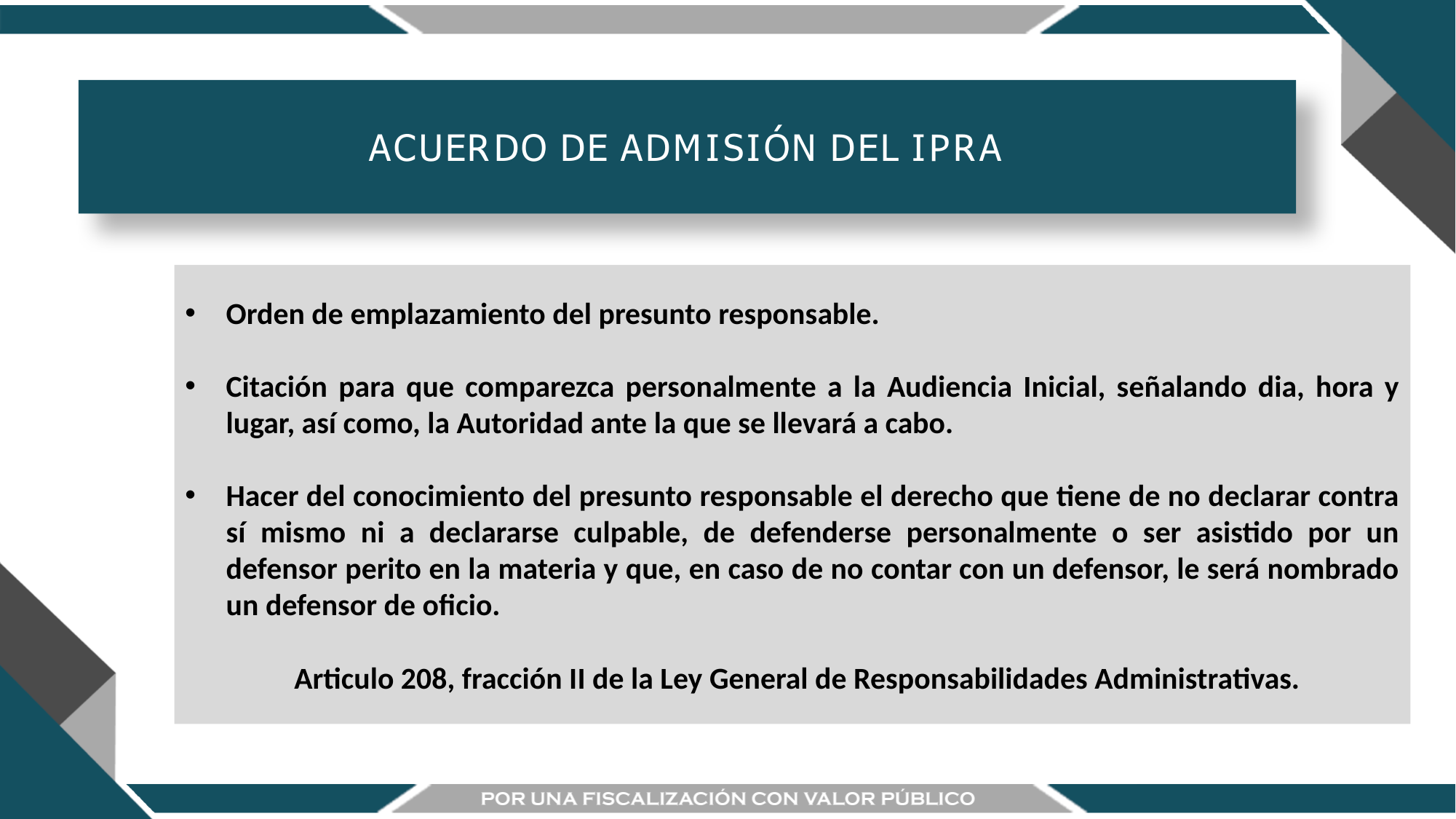

ACUERDO DE ADMISIÓN DEL IPRA
Orden de emplazamiento del presunto responsable.

Citación para que comparezca personalmente a la Audiencia Inicial, señalando dia, hora y lugar, así como, la Autoridad ante la que se llevará a cabo.

Hacer del conocimiento del presunto responsable el derecho que tiene de no declarar contra sí mismo ni a declararse culpable, de defenderse personalmente o ser asistido por un defensor perito en la materia y que, en caso de no contar con un defensor, le será nombrado un defensor de oficio.

	Articulo 208, fracción II de la Ley General de Responsabilidades Administrativas.